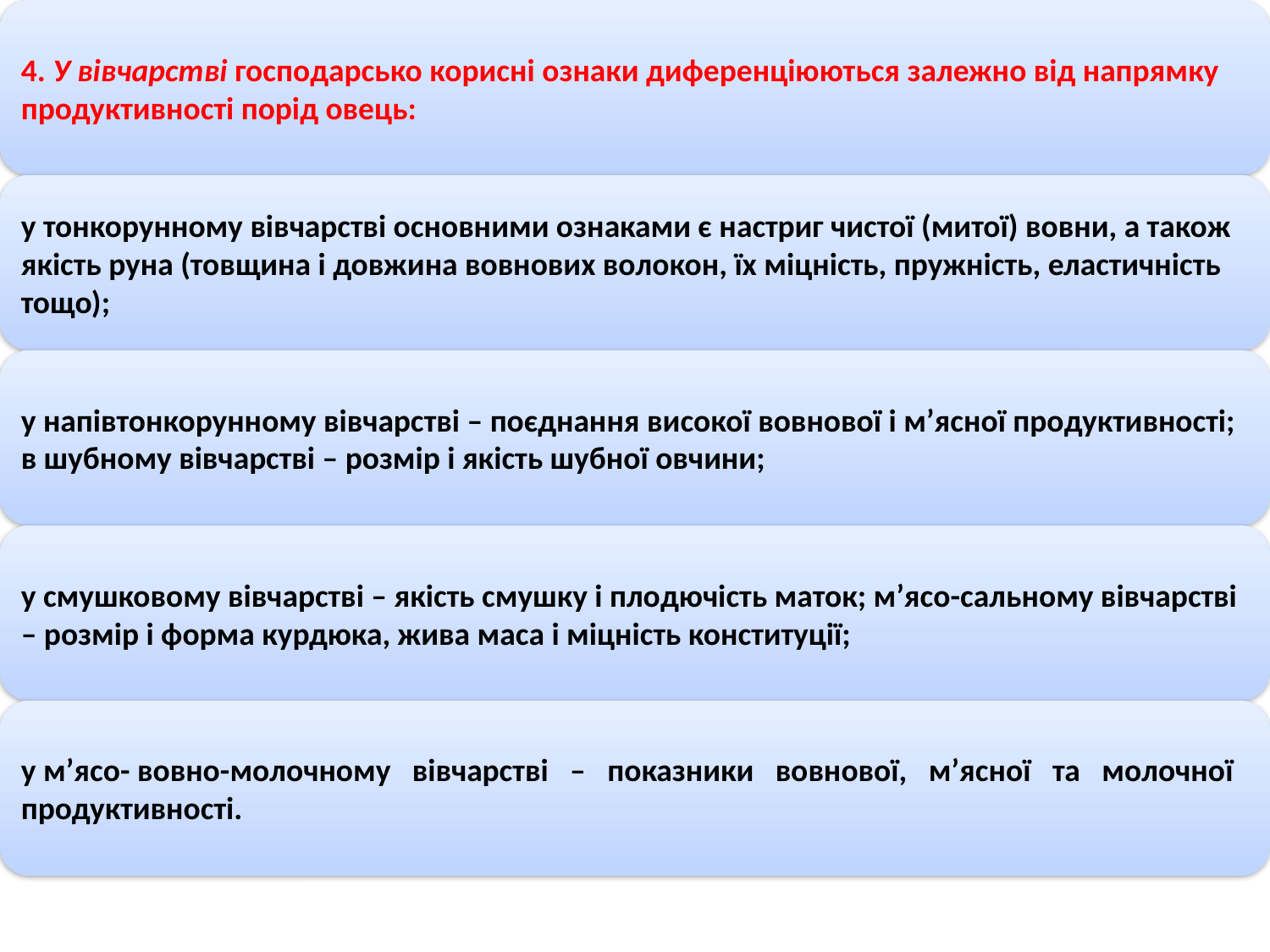

4. У вівчарстві господарсько корисні ознаки диференціюються залежно від напрямку продуктивності порід овець:
у тонкорунному вівчарстві основними ознаками є настриг чистої (митої) вовни, а також якість руна (товщина і довжина вовнових волокон, їх міцність, пружність, еластичність тощо);
у напівтонкорунному вівчарстві – поєднання високої вовнової і м’ясної продуктивності; в шубному вівчарстві – розмір і якість шубної овчини;
у смушковому вівчарстві – якість смушку і плодючість маток; м’ясо-сальному вівчарстві – розмір і форма курдюка, жива маса і міцність конституції;
у м’ясо- вовно-молочному   вівчарстві   –   показники   вовнової,   м’ясної   та   молочної продуктивності.